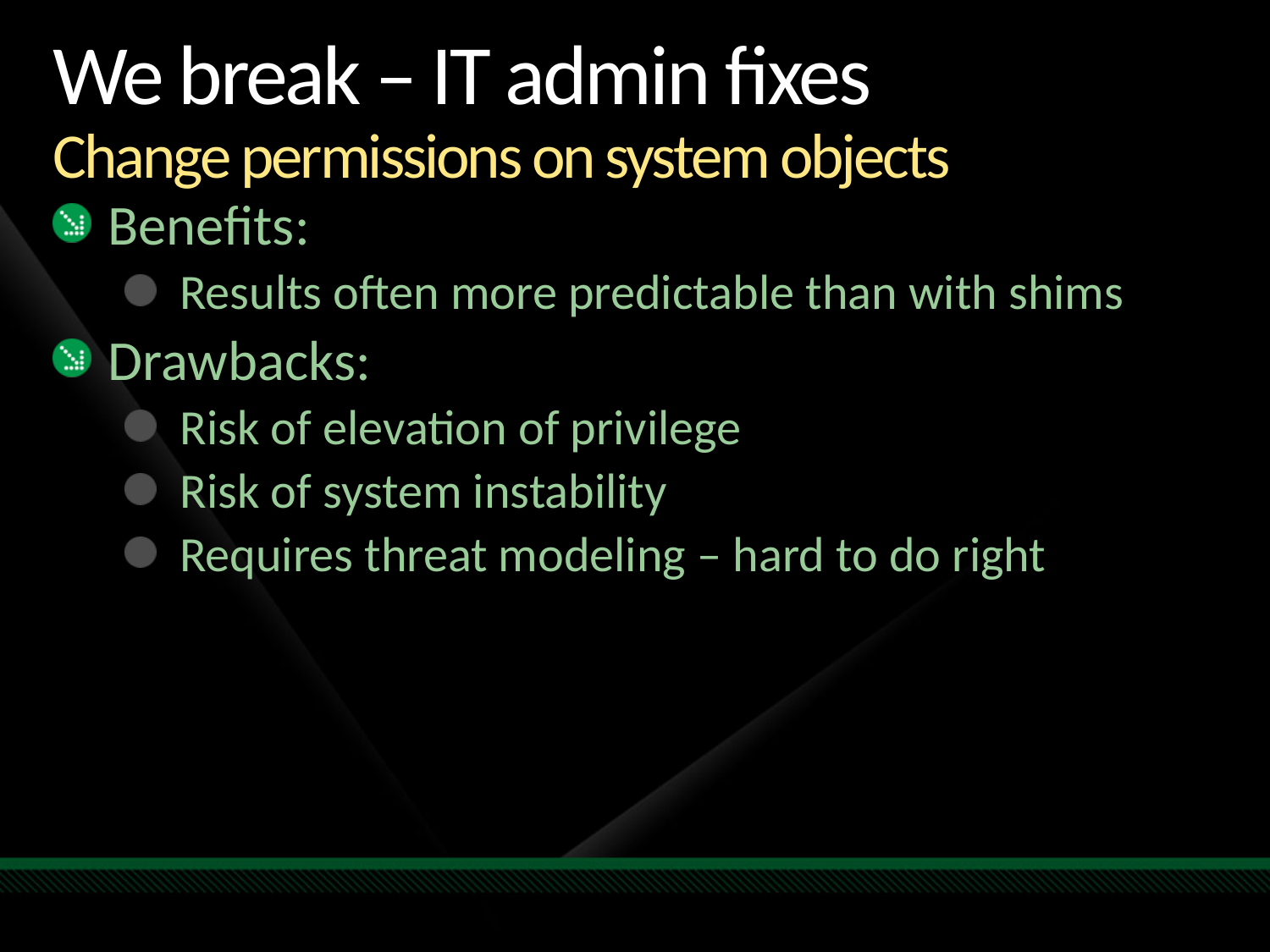

# We break – IT admin fixes Change permissions on system objects
Benefits:
Results often more predictable than with shims
Drawbacks:
Risk of elevation of privilege
Risk of system instability
Requires threat modeling – hard to do right